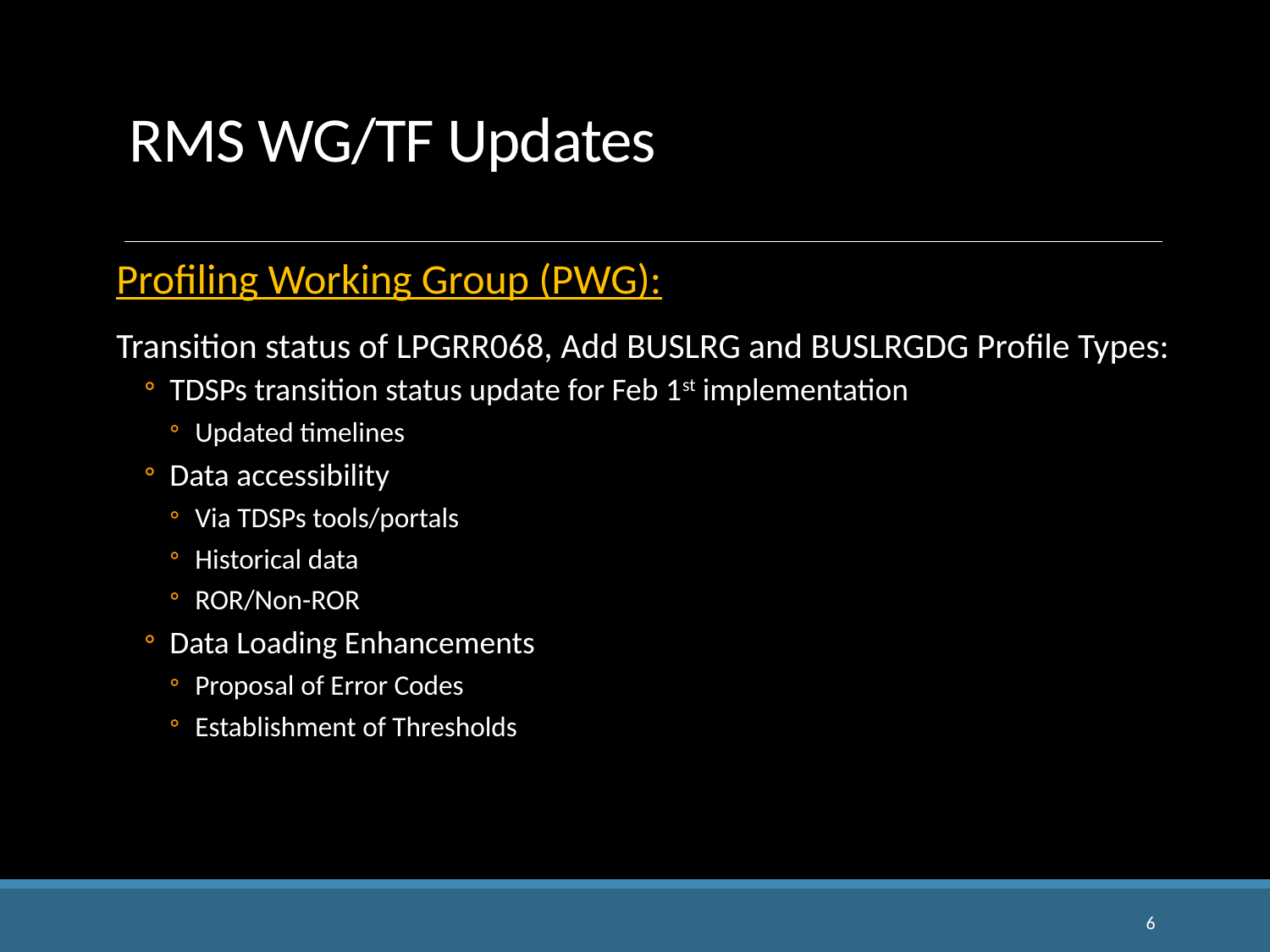

RMS WG/TF Updates
Profiling Working Group (PWG):
Transition status of LPGRR068, Add BUSLRG and BUSLRGDG Profile Types:
TDSPs transition status update for Feb 1st implementation
Updated timelines
Data accessibility
Via TDSPs tools/portals
Historical data
ROR/Non-ROR
Data Loading Enhancements
Proposal of Error Codes
Establishment of Thresholds

6